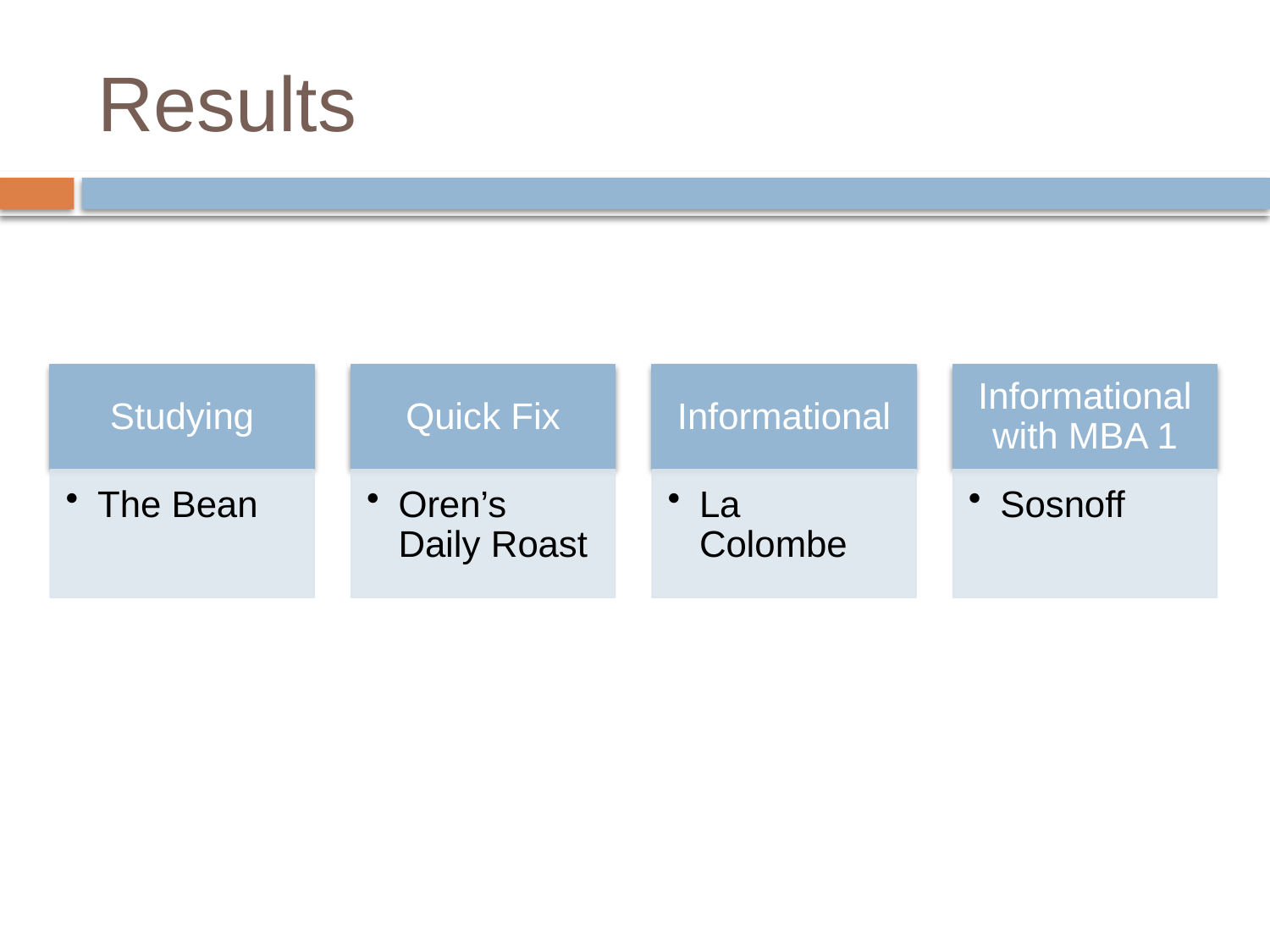

# Results
Studying
The Bean
Quick Fix
Oren’s Daily Roast
Informational
La Colombe
Informational with MBA 1
Sosnoff